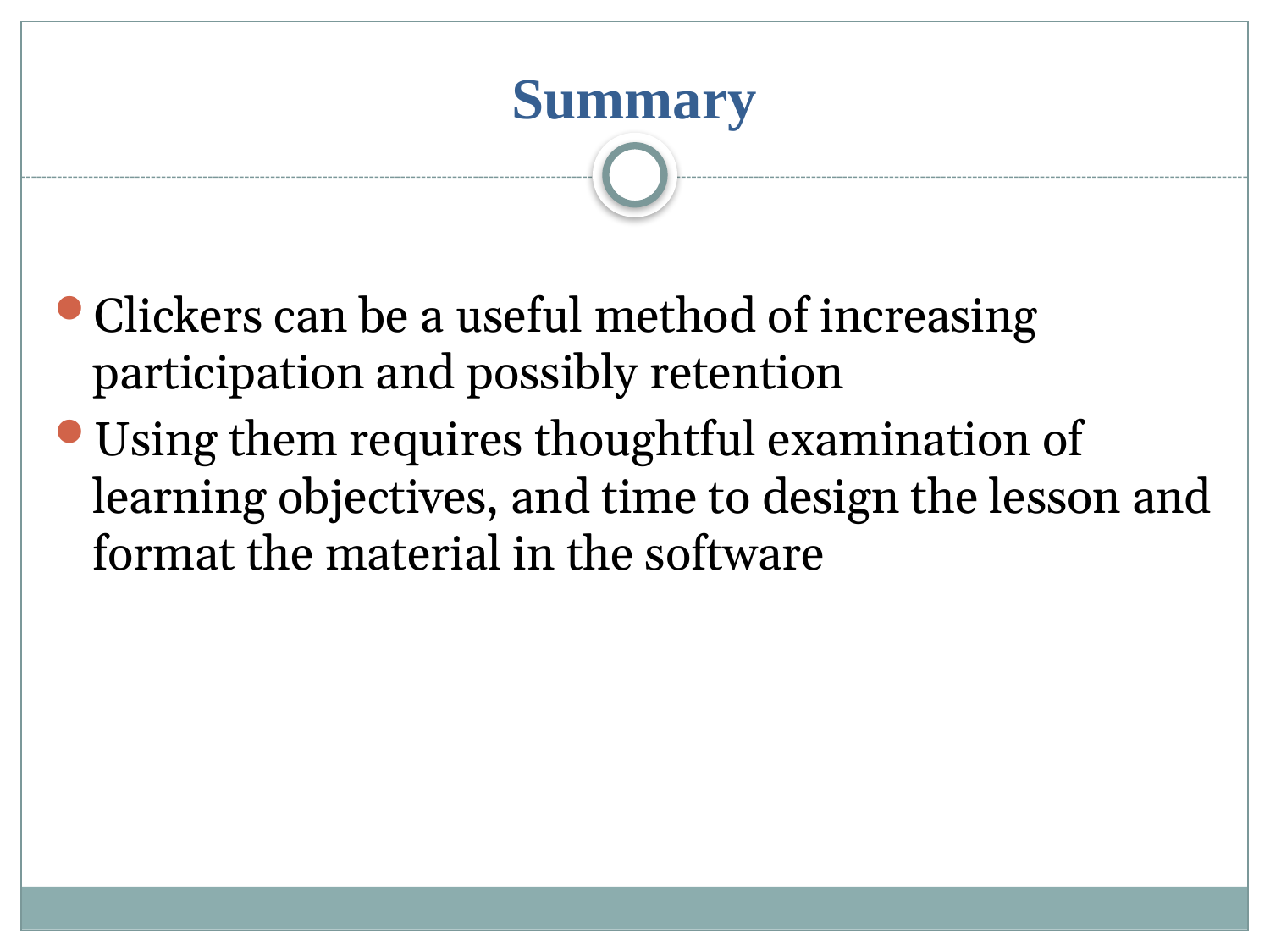

# Summary

Clickers can be a useful method of increasing participation and possibly retention
Using them requires thoughtful examination of learning objectives, and time to design the lesson and format the material in the software